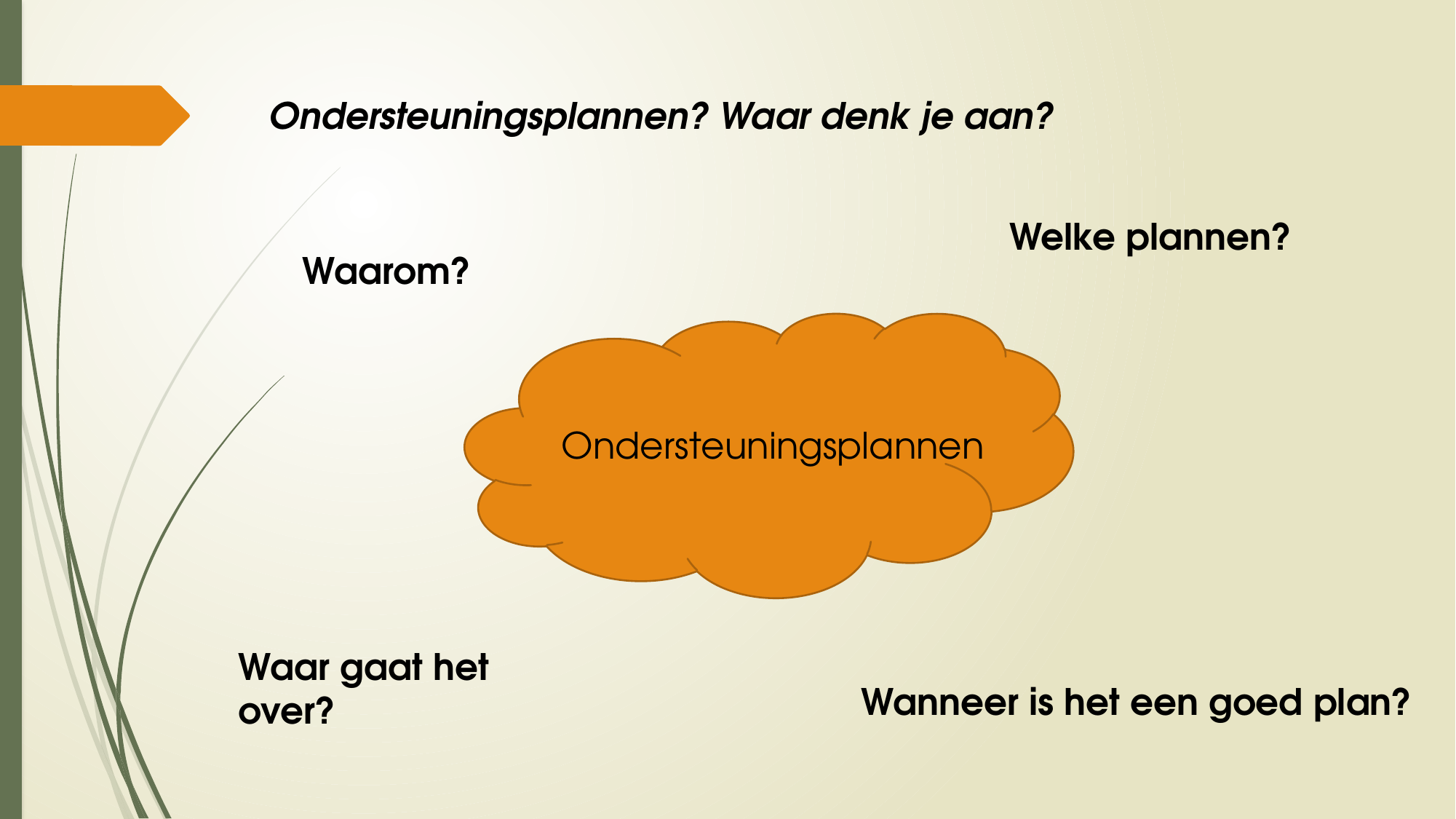

Ondersteuningsplannen? Waar denk je aan?
Welke plannen?
Waarom?

Ondersteuningsplannen
Waar gaat het over?
Wanneer is het een goed plan?